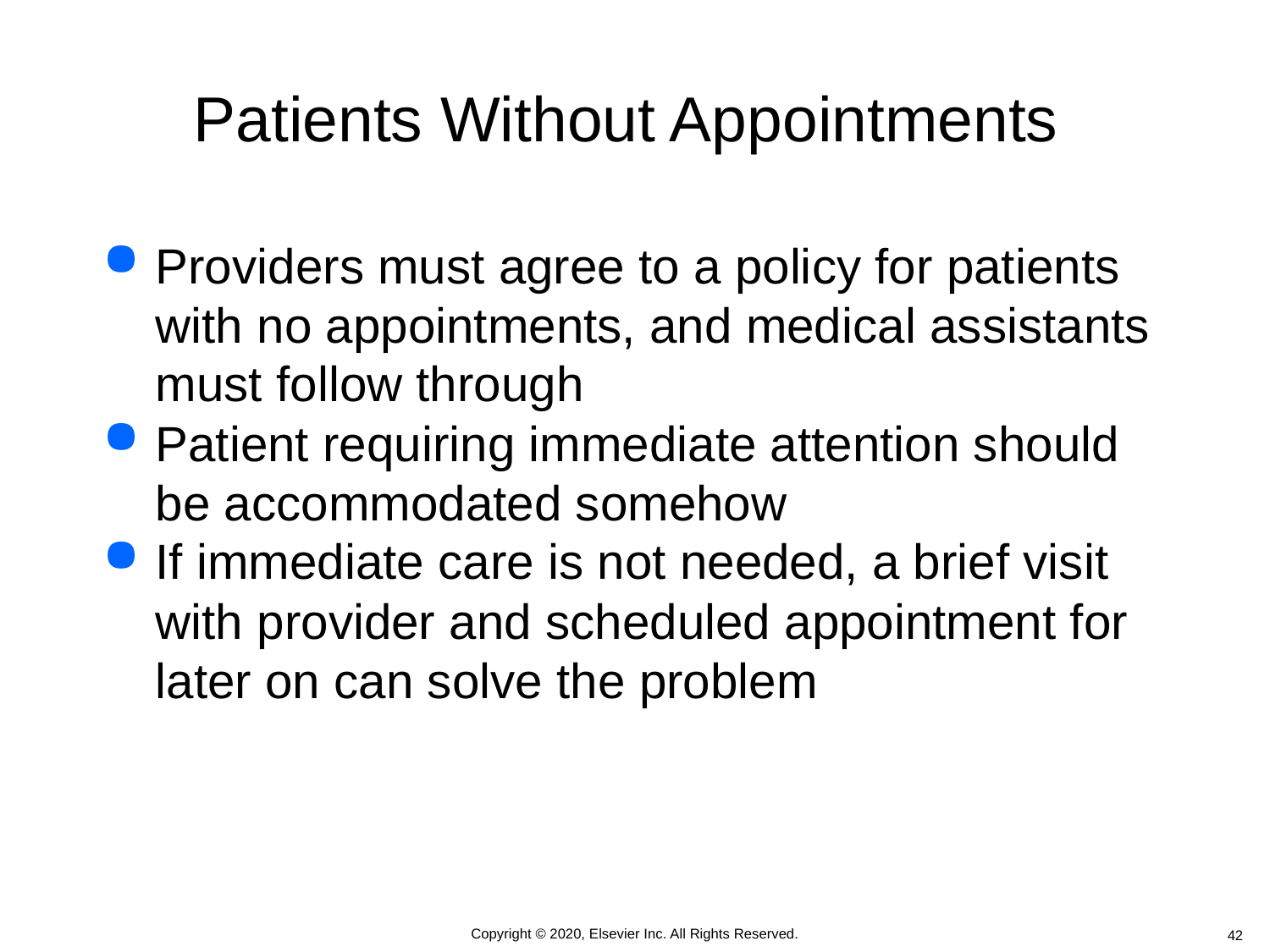

# Patients Without Appointments
Providers must agree to a policy for patients with no appointments, and medical assistants must follow through
Patient requiring immediate attention should be accommodated somehow
If immediate care is not needed, a brief visit with provider and scheduled appointment for later on can solve the problem

 42